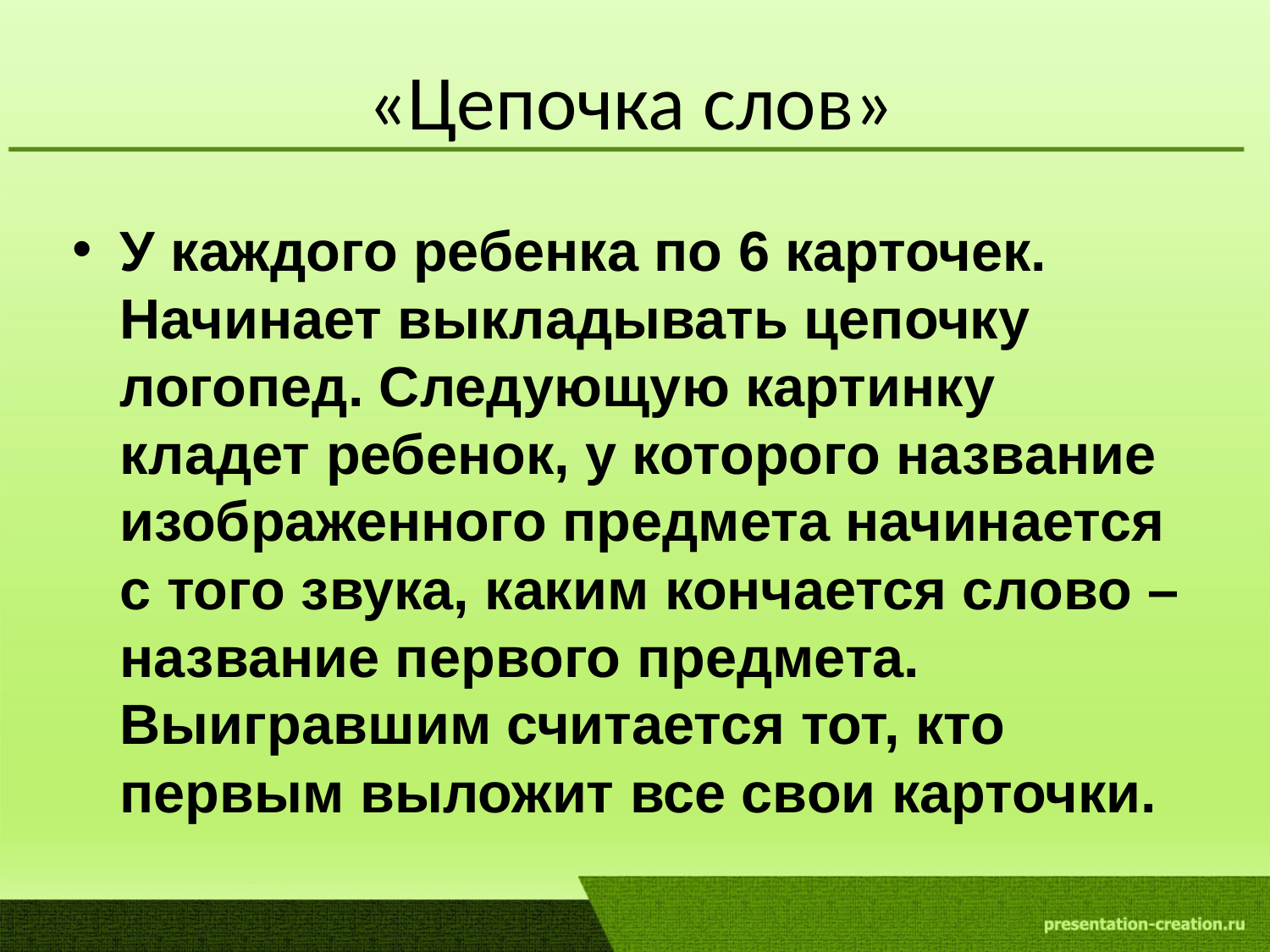

# «Цепочка слов»
У каждого ребенка по 6 карточек. Начинает выкладывать цепочку логопед. Следующую картинку кладет ребенок, у которого название изображенного предмета начинается с того звука, каким кончается слово – название первого предмета. Выигравшим считается тот, кто первым выложит все свои карточки.